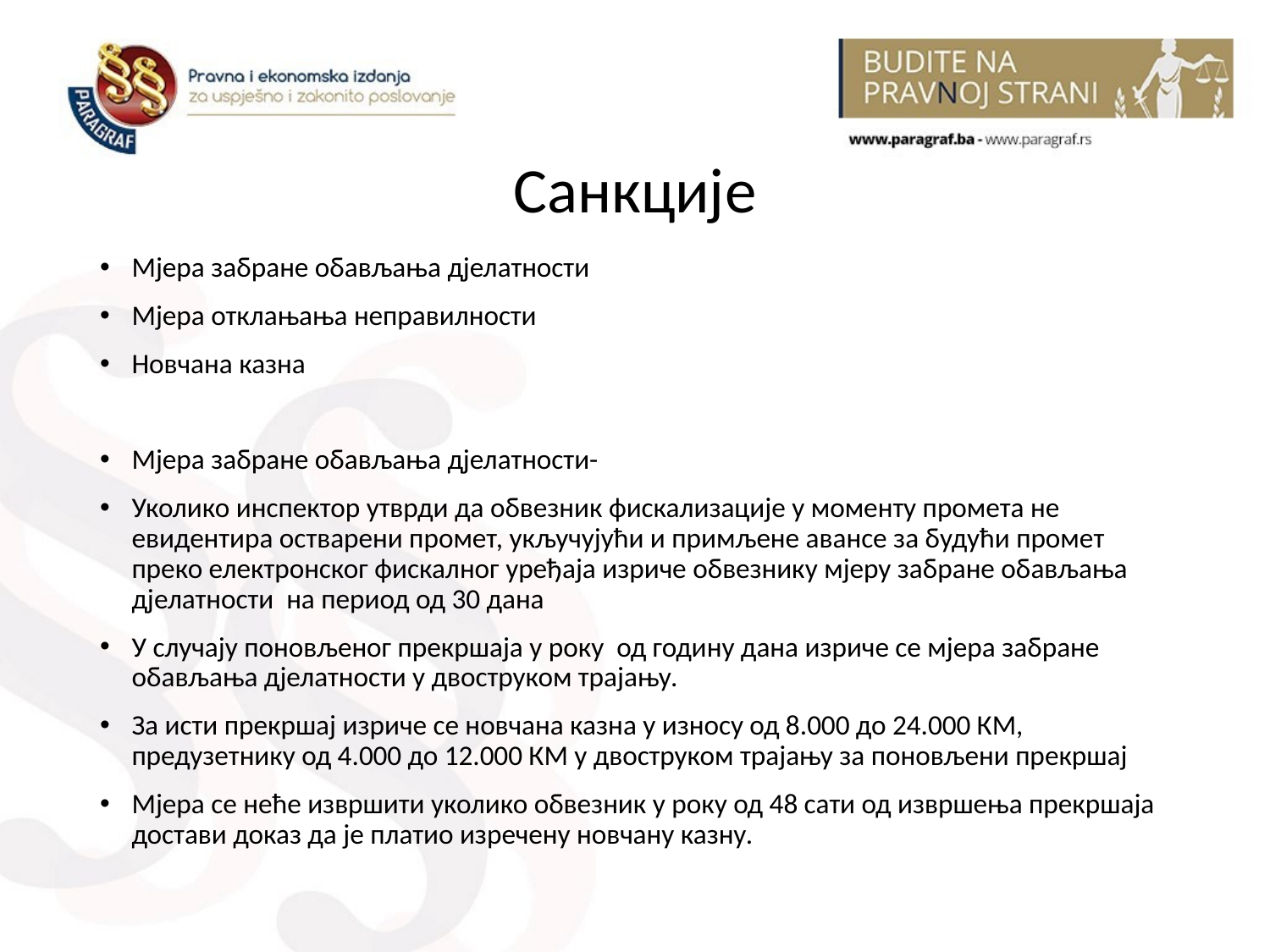

# Санкције
Мјера забране обављања дјелатности
Мјера отклањања неправилности
Новчана казна

Мјера забране обављања дјелатности-
Уколико инспектор утврди да обвезник фискализације у моменту промета не евидентира остварени промет, укључујући и примљене авансе за будући промет преко електронског фискалног уређаја изриче обвезнику мјеру забране обављања дјелатности  на период од 30 дана
У случају поновљеног прекршаја у року  од годину дана изриче се мјера забране обављања дјелатности у двоструком трајању.
За исти прекршај изриче се новчана казна у износу од 8.000 до 24.000 КМ, предузетнику од 4.000 до 12.000 КМ у двоструком трајању за поновљени прекршај
Мјера се неће извршити уколико обвезник у року од 48 сати од извршења прекршаја достави доказ да је платио изречену новчану казну.